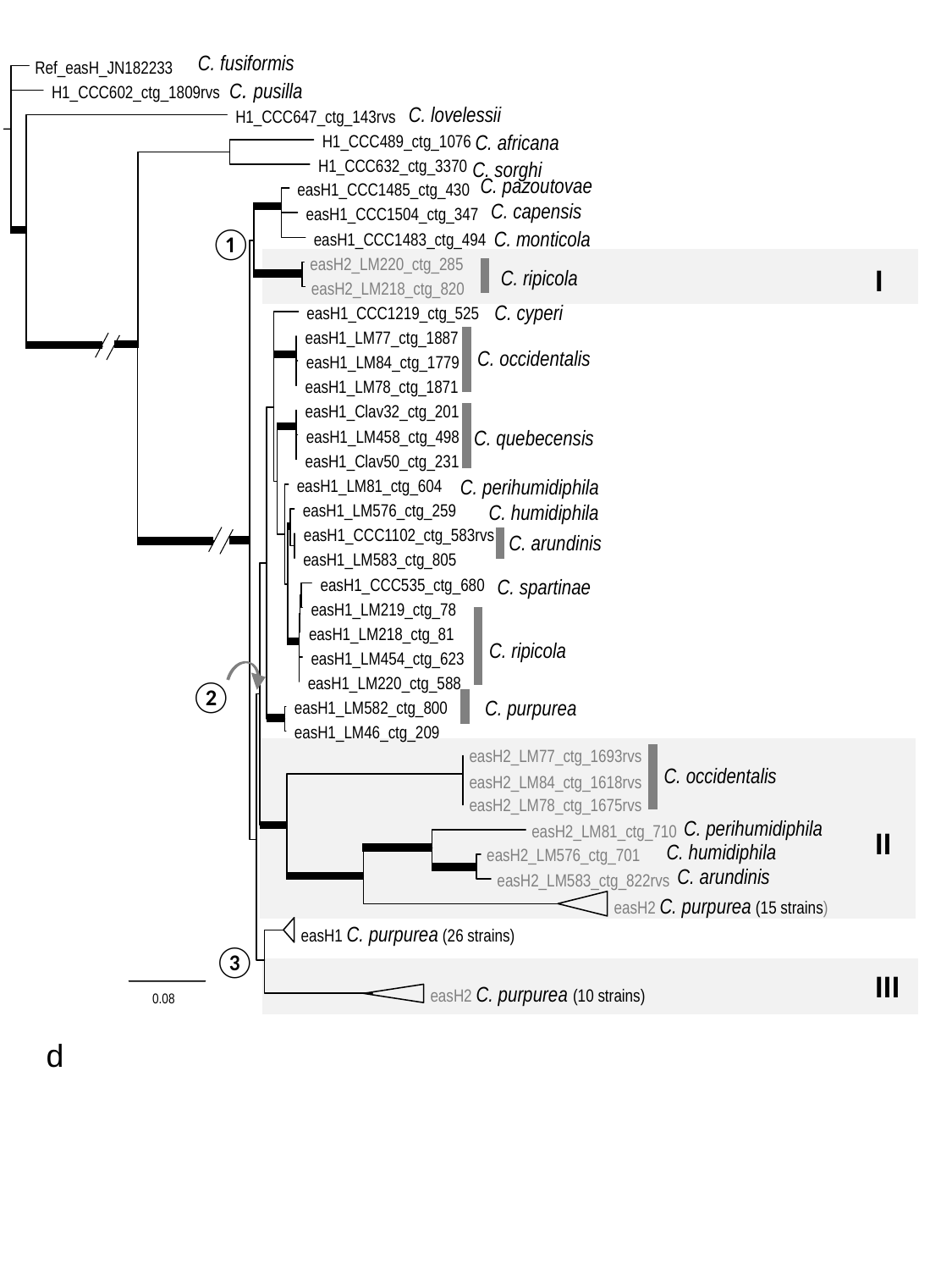

C. fusiformis
Ref_easH_JN182233

C. pusilla
H1_CCC602_ctg_1809rvs

H1_CCC647_ctg_143rvs

H1_CCC489_ctg_1076

H1_CCC632_ctg_3370

C. lovelessii
C. africana
C. sorghi
C. pazoutovae
easH1_CCC1485_ctg_430

C. capensis

easH1_CCC1504_ctg_347

①

C. monticola

easH1_CCC1483_ctg_494

easH2_LM220_ctg_285

I

C. ripicola

easH2_LM218_ctg_820
C. cyperi
easH1_CCC1219_ctg_525

easH1_LM77_ctg_1887

C. occidentalis

easH1_LM84_ctg_1779

easH1_LM78_ctg_1871
easH1_Clav32_ctg_201

C. quebecensis

easH1_LM458_ctg_498

easH1_Clav50_ctg_231
C. perihumidiphila
easH1_LM81_ctg_604

C. humidiphila
easH1_LM576_ctg_259

easH1_CCC1102_ctg_583rvs

C. arundinis

easH1_LM583_ctg_805

easH1_CCC535_ctg_680
C. spartinae

easH1_LM219_ctg_78

easH1_LM218_ctg_81
C. ripicola

easH1_LM454_ctg_623

easH1_LM220_ctg_588
②

C. purpurea

easH1_LM582_ctg_800

easH1_LM46_ctg_209

easH2_LM77_ctg_1693rvs

C. occidentalis
easH2_LM84_ctg_1618rvs

easH2_LM78_ctg_1675rvs
C. perihumidiphila
easH2_LM81_ctg_710

II

C. humidiphila

easH2_LM576_ctg_701

C. arundinis

easH2_LM583_ctg_822rvs

easH2 C. purpurea (15 strains)

easH1 C. purpurea (26 strains)

③

easH2 C. purpurea (10 strains)

III

0.08
d